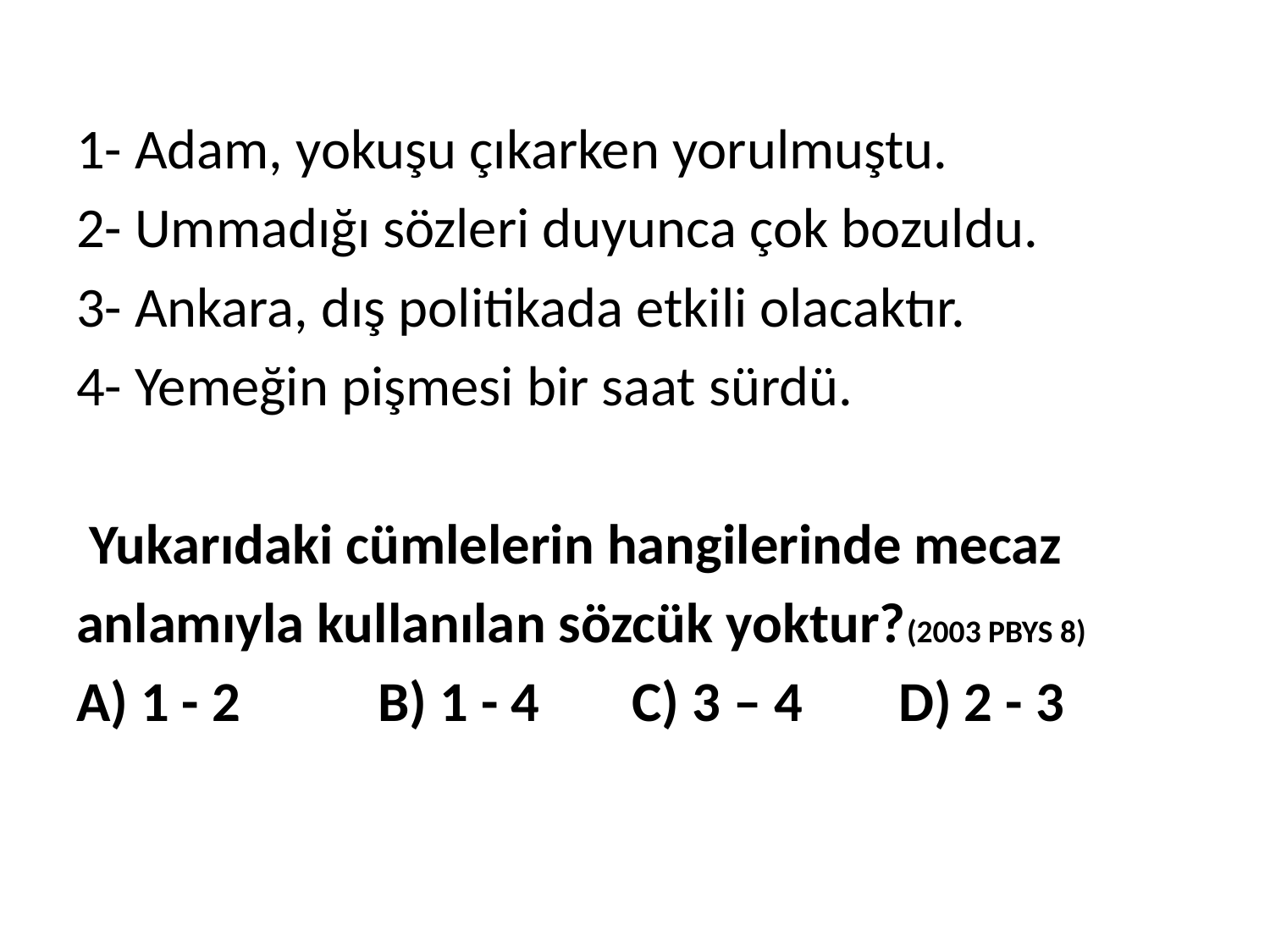

1- Adam, yokuşu çıkarken yorulmuştu.
2- Ummadığı sözleri duyunca çok bozuldu.
3- Ankara, dış politikada etkili olacaktır.
4- Yemeğin pişmesi bir saat sürdü.

 Yukarıdaki cümlelerin hangilerinde mecaz
anlamıyla kullanılan sözcük yoktur?(2003 PBYS 8)
A) 1 - 2 	B) 1 - 4 	C) 3 – 4	 D) 2 - 3